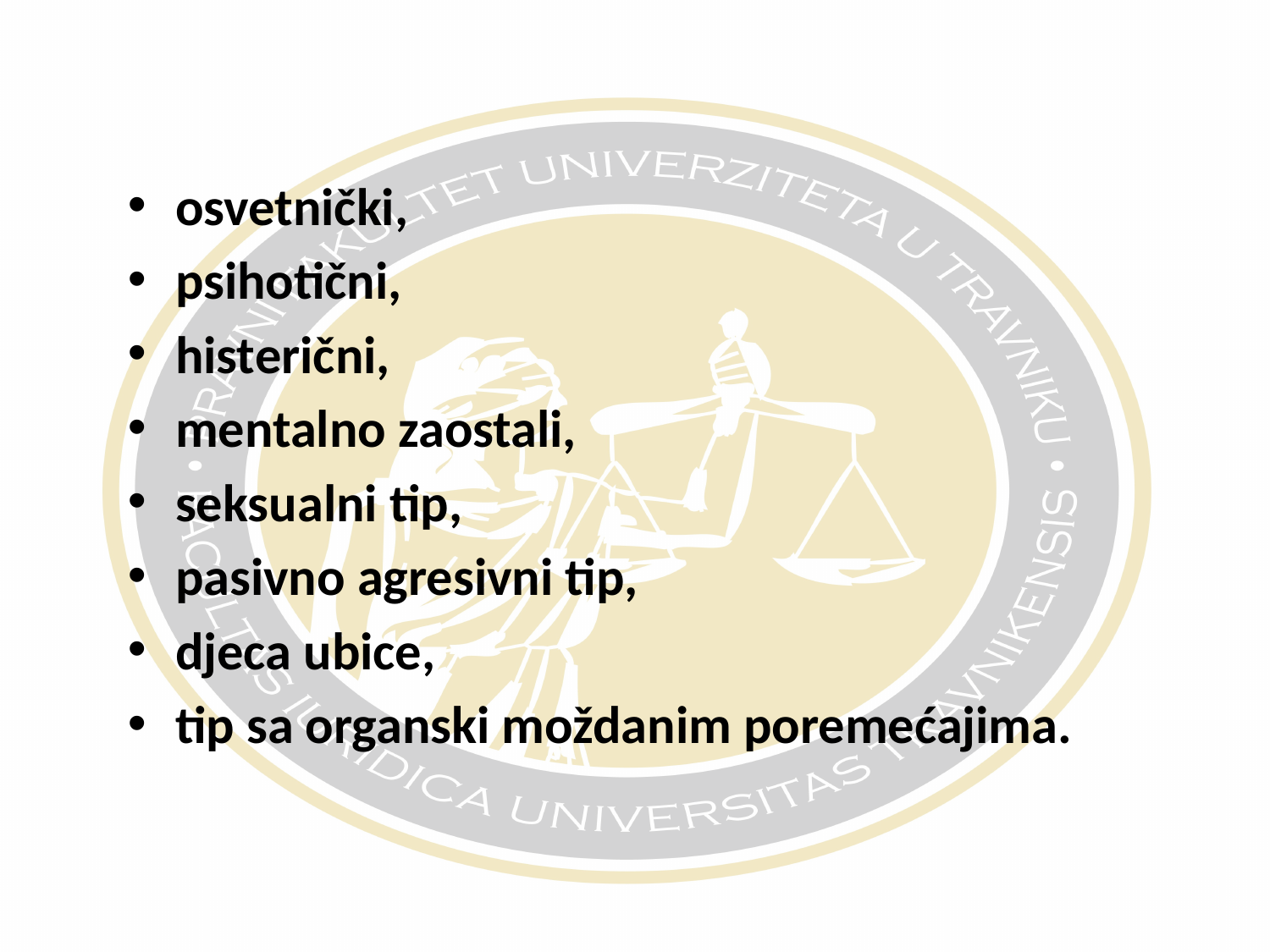

#
osvetnički,
psihotični,
histerični,
mentalno zaostali,
seksualni tip,
pasivno agresivni tip,
djeca ubice,
tip sa organski moždanim poremećajima.